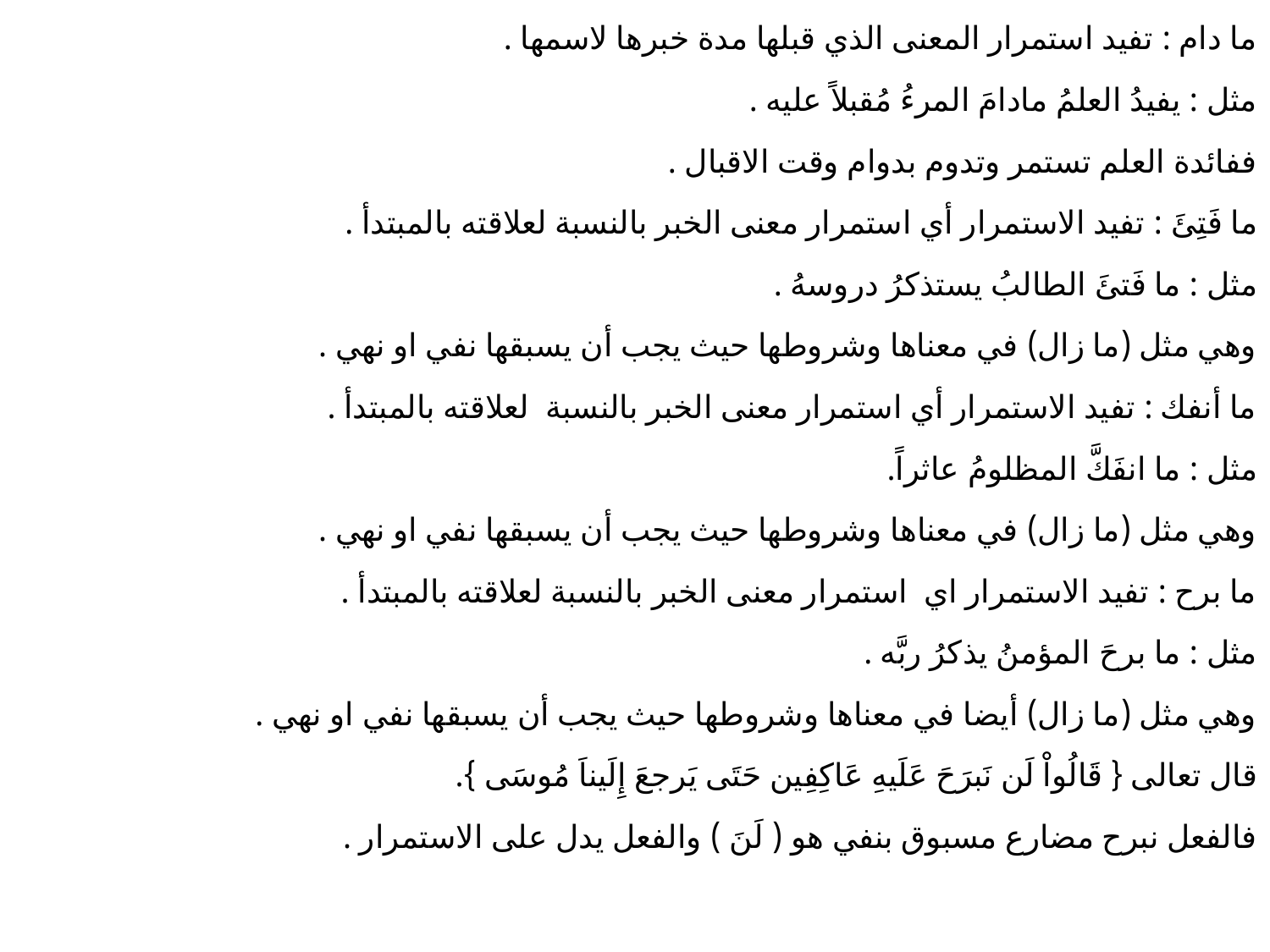

ما دام : تفيد استمرار المعنى الذي قبلها مدة خبرها لاسمها .
مثل : يفيدُ العلمُ مادامَ المرءُ مُقبلاً عليه .
ففائدة العلم تستمر وتدوم بدوام وقت الاقبال .
ما فَتِئَ : تفيد الاستمرار أي استمرار معنى الخبر بالنسبة لعلاقته بالمبتدأ .
مثل : ما فَتئَ الطالبُ يستذكرُ دروسهُ .
وهي مثل (ما زال) في معناها وشروطها حيث يجب أن يسبقها نفي او نهي .
ما أنفك : تفيد الاستمرار أي استمرار معنى الخبر بالنسبة  لعلاقته بالمبتدأ .
مثل : ما انفَكَّ المظلومُ عاثراً.
وهي مثل (ما زال) في معناها وشروطها حيث يجب أن يسبقها نفي او نهي .
ما برح : تفيد الاستمرار اي  استمرار معنى الخبر بالنسبة لعلاقته بالمبتدأ .
مثل : ما برحَ المؤمنُ يذكرُ ربَّه .
وهي مثل (ما زال) أيضا في معناها وشروطها حيث يجب أن يسبقها نفي او نهي .
قال تعالى { قَالُواْ لَن نَبرَحَ عَلَيهِ عَاكِفِين حَتَى يَرجعَ إِلَيناَ مُوسَى }.
فالفعل نبرح مضارع مسبوق بنفي هو ( لَنَ ) والفعل يدل على الاستمرار .